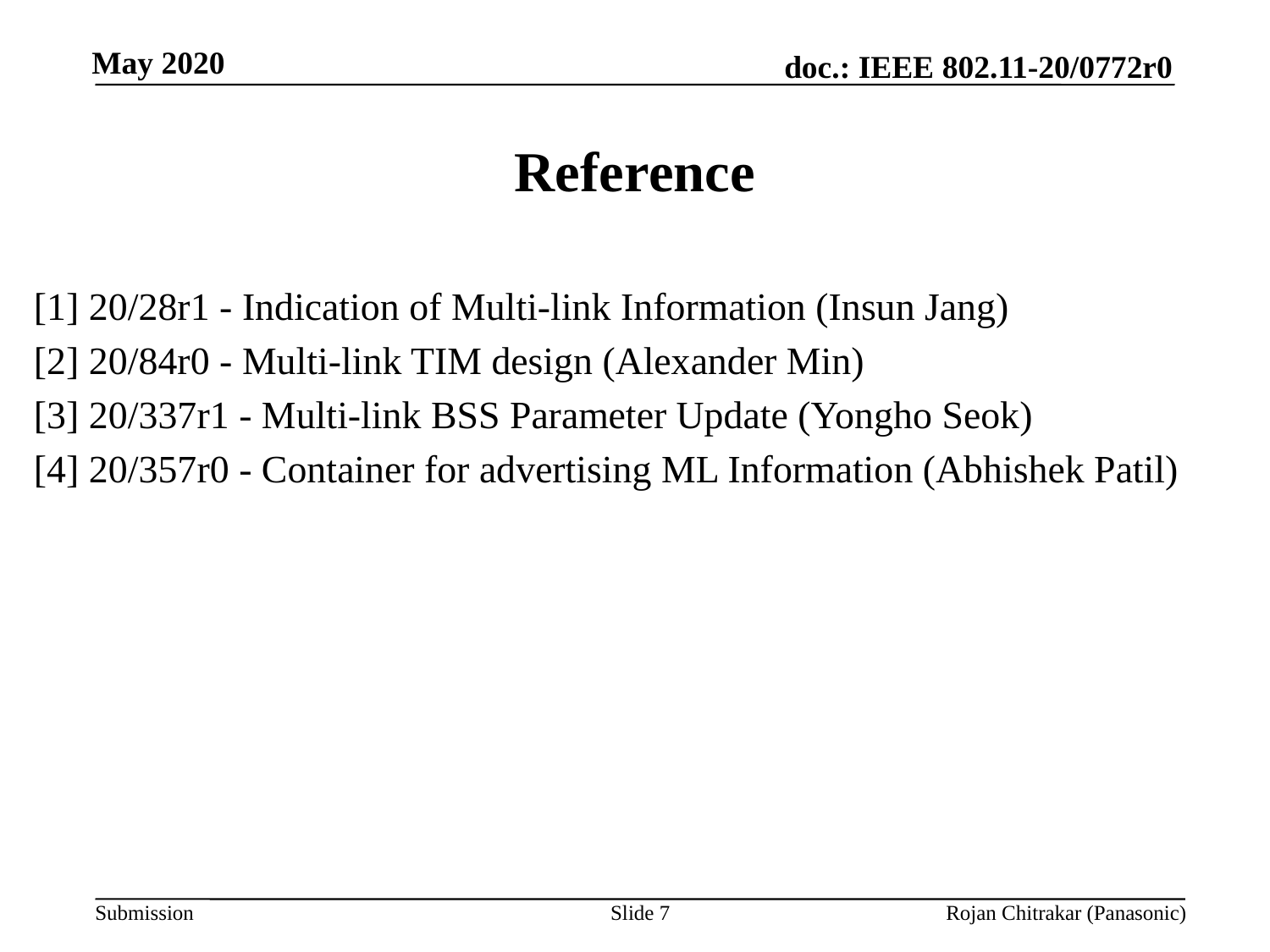

# Reference
[1] 20/28r1 - Indication of Multi-link Information (Insun Jang)
[2] 20/84r0 - Multi-link TIM design (Alexander Min)
[3] 20/337r1 - Multi-link BSS Parameter Update (Yongho Seok)
[4] 20/357r0 - Container for advertising ML Information (Abhishek Patil)
Slide 7
Rojan Chitrakar (Panasonic)